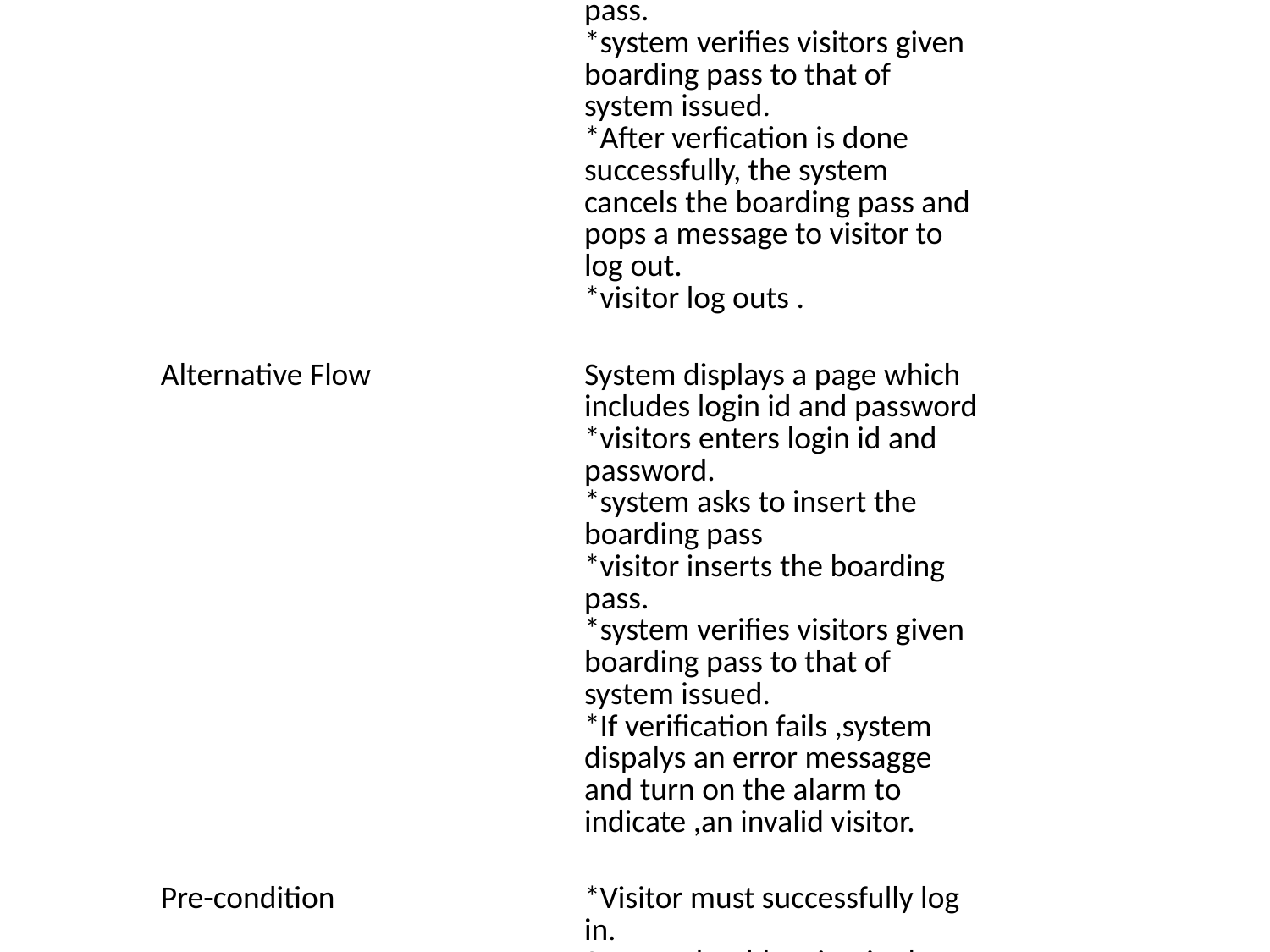

| Name | Cancellation of boarding pass |
| --- | --- |
| Description | Includes cancellation of boarding by authencating the visitor |
| Actors | System , Visitor |
| Normal Flow | \*System displays a page which includes login id and password \*visitors enters login id and password. \*system asks to insert the boarding pass \*visitor inserts the boarding pass. \*system verifies visitors given boarding pass to that of system issued. \*After verfication is done successfully, the system cancels the boarding pass and pops a message to visitor to log out. \*visitor log outs . |
| Alternative Flow | System displays a page which includes login id and password \*visitors enters login id and password. \*system asks to insert the boarding pass \*visitor inserts the boarding pass. \*system verifies visitors given boarding pass to that of system issued. \*If verification fails ,system dispalys an error messagge and turn on the alarm to indicate ,an invalid visitor. |
| Pre-condition | \*Visitor must successfully log in. System should maintain the database of visitors. System should accept the boarding passes inserted by visitors. |
| Post-condition | \*System should contain all visitors information. \*Sytem should correctly check the boarding pass. |